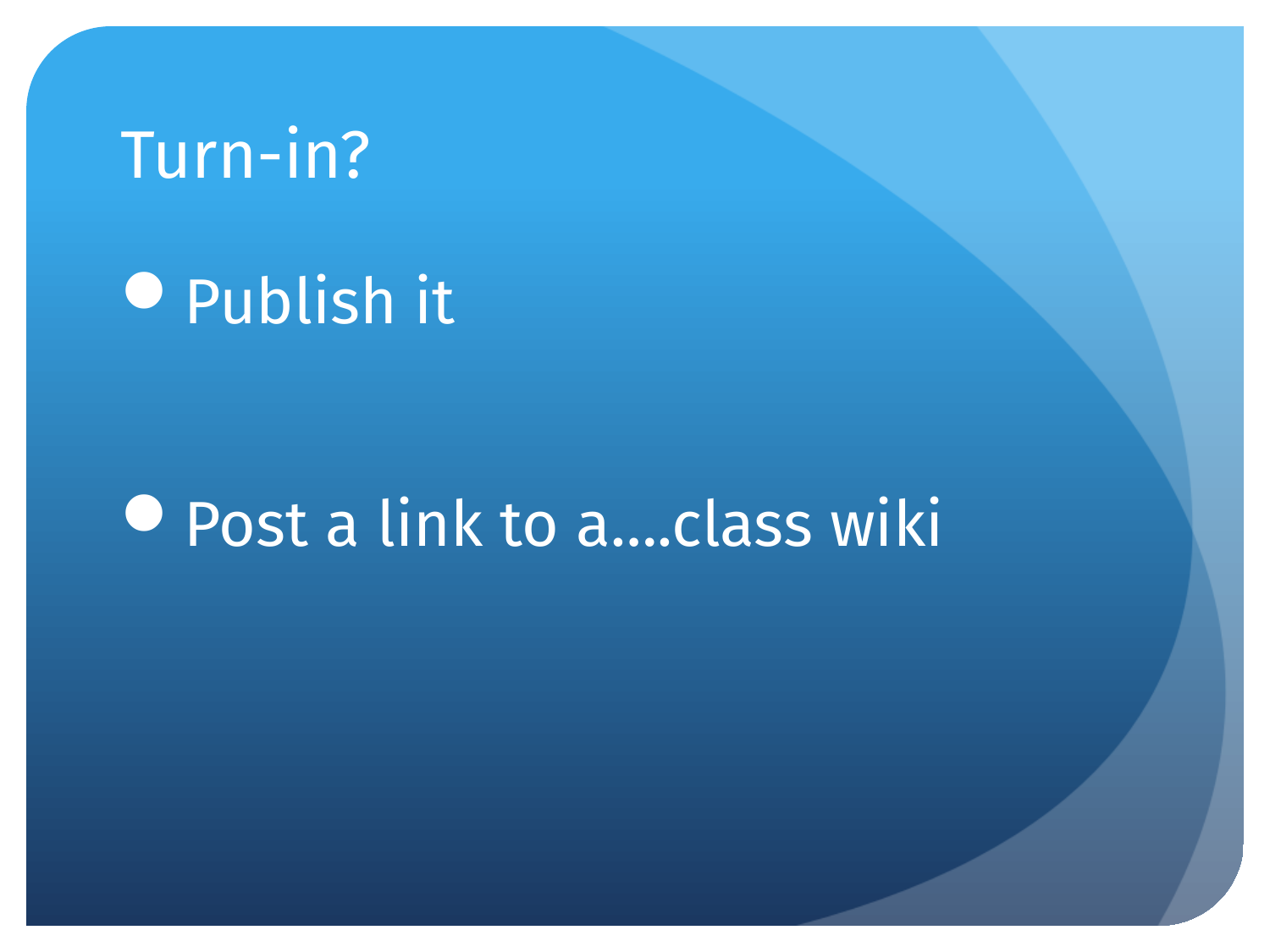

# Turn-in?
Publish it

Post a link to a….class wiki